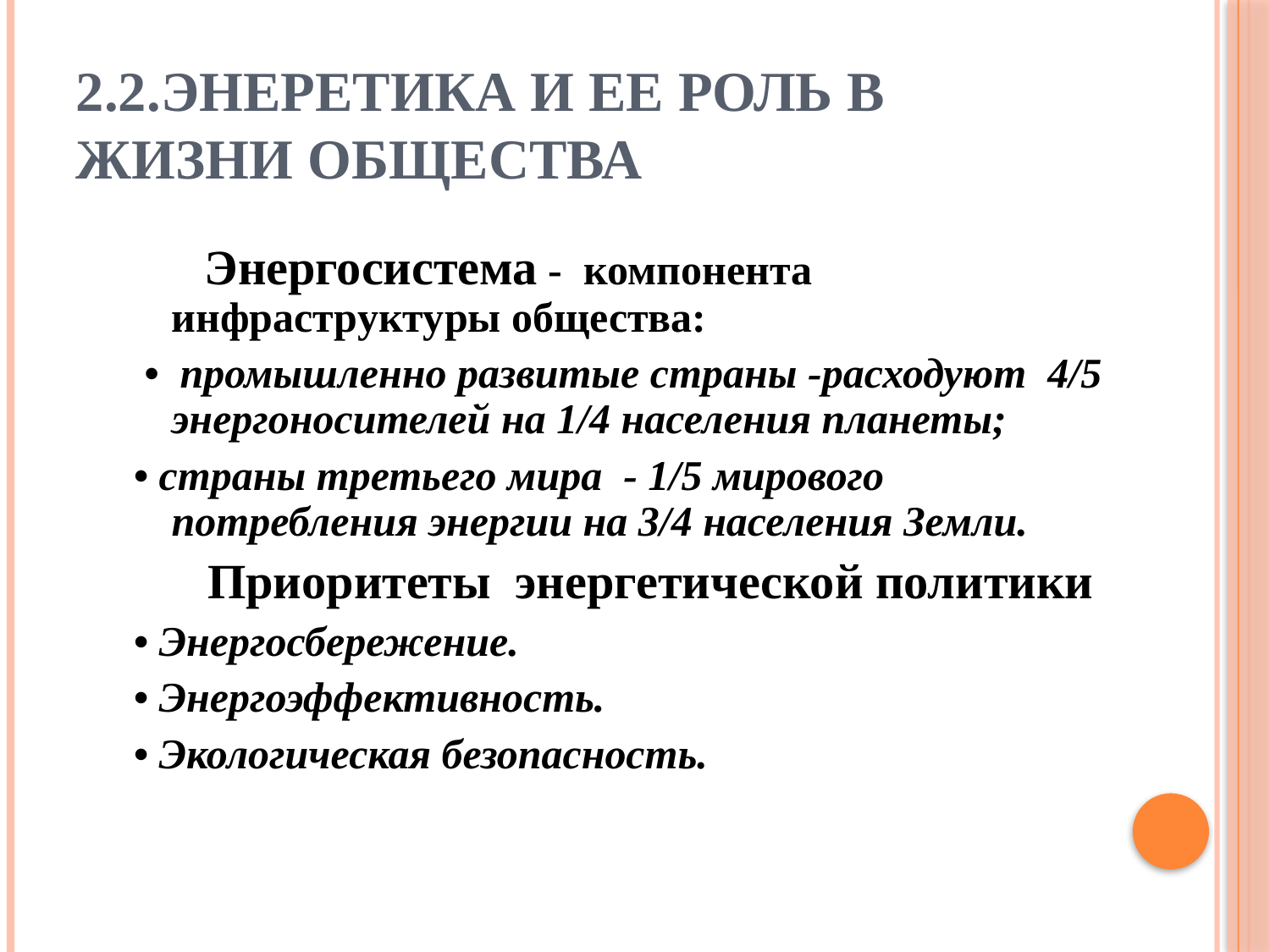

# 2.2.Энеретика и ее роль в жизни общества
      Энергосистема -  компонента инфраструктуры общества:
 •  промышленно развитые страны -расходуют  4/5 энергоносителей на 1/4 населения планеты;
• страны третьего мира  - 1/5 мирового потребления энергии на 3/4 населения Земли.
       Приоритеты  энергетической политики
• Энергосбережение.
• Энергоэффективность.
• Экологическая безопасность.